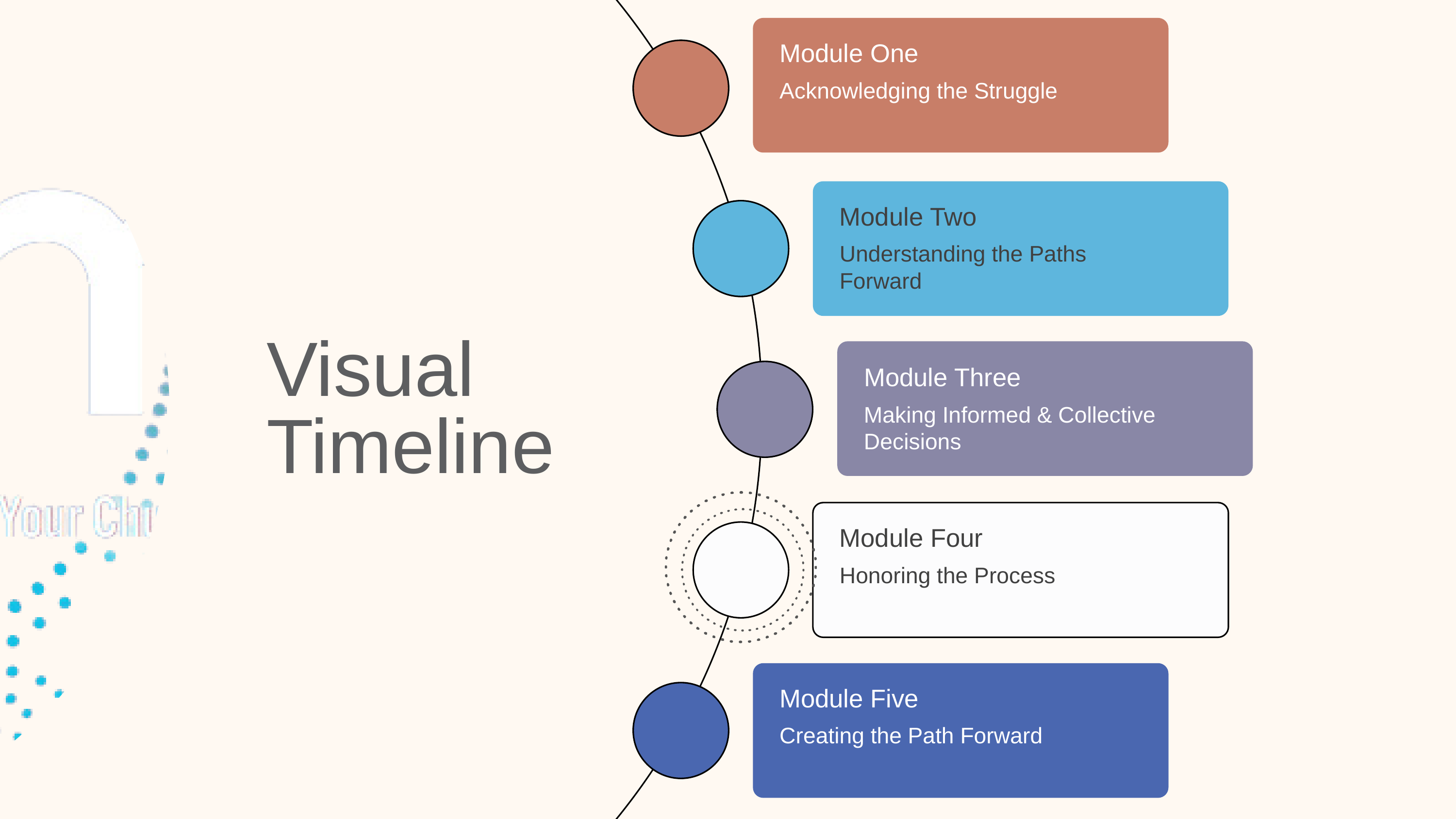

Module One

Acknowledging the Struggle

Module Two

Understanding the Paths
Forward
Visual Timeline

Module Three

Making Informed & Collective Decisions

Module Four

Honoring the Process

Module Five

Creating the Path Forward